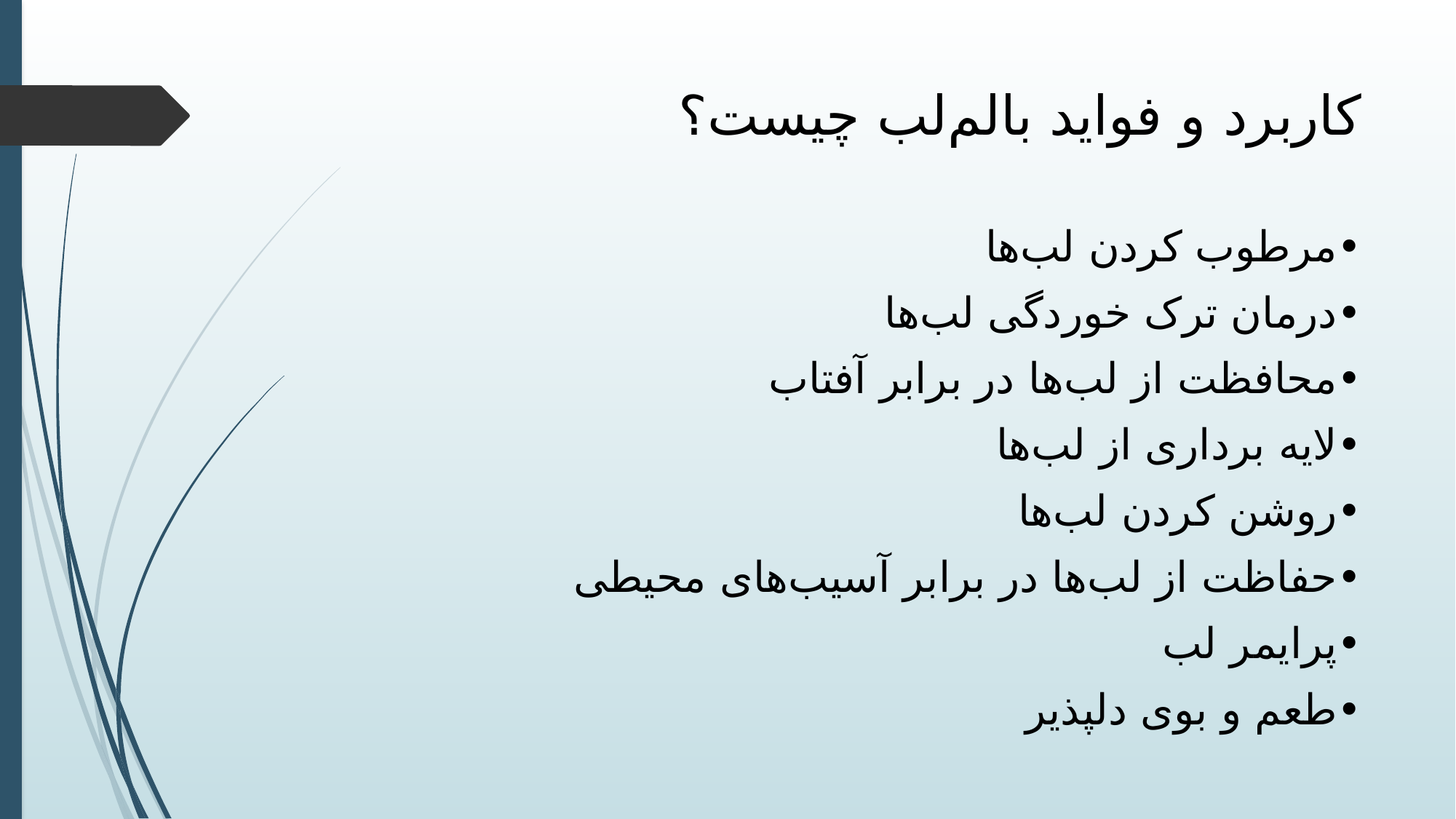

# کاربرد و فواید بالم‌لب چیست؟
•	مرطوب کردن لب‌ها
•	درمان ترک خوردگی لب‌ها
•	محافظت از لب‌ها در برابر آفتاب
•	لایه برداری از لب‌ها
•	روشن کردن لب‌ها
•	حفاظت از لب‌ها در برابر آسیب‌های محیطی
•	پرایمر لب
•	طعم و بوی دلپذیر